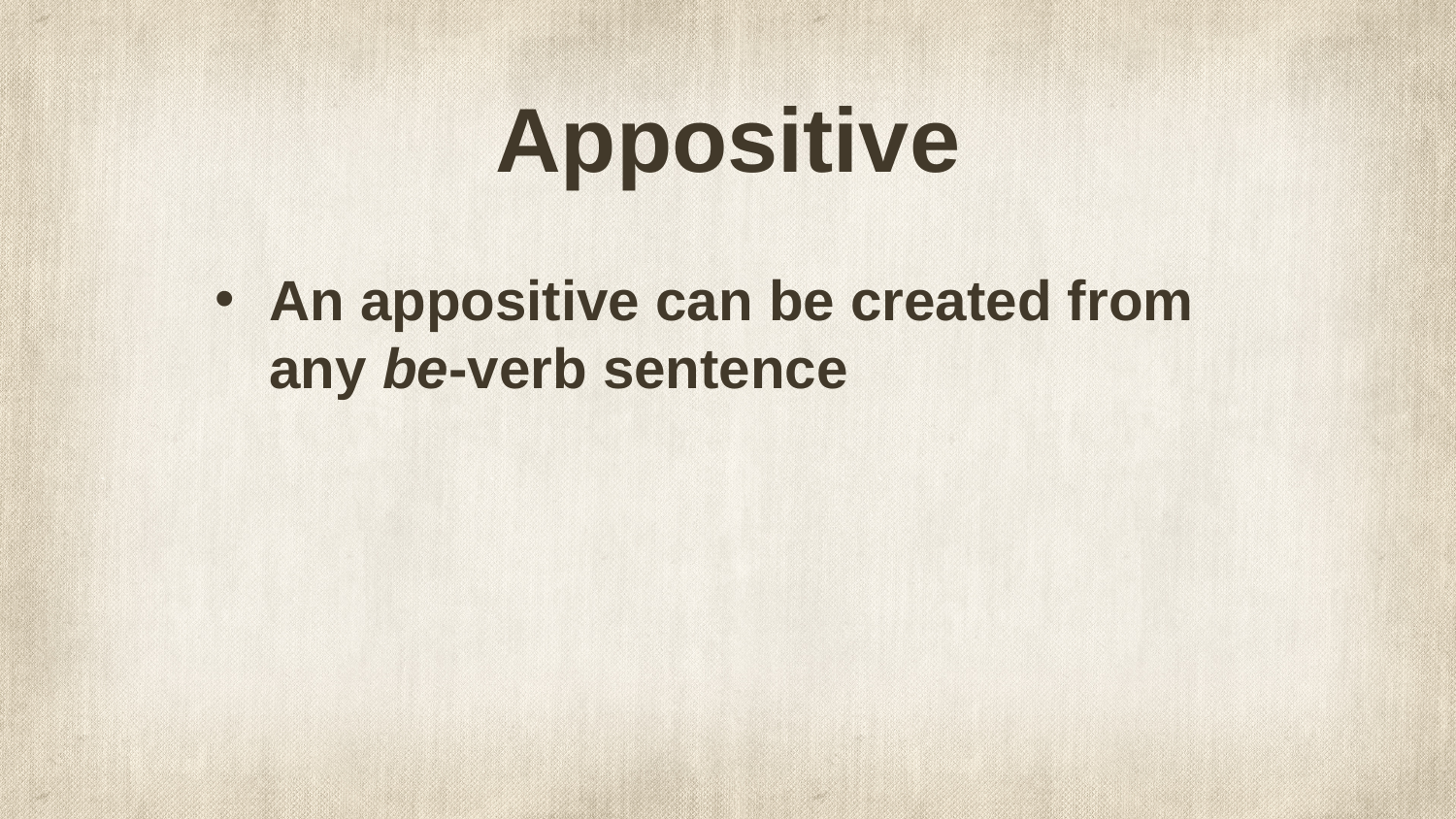

# Appositive
An appositive can be created from any be-verb sentence